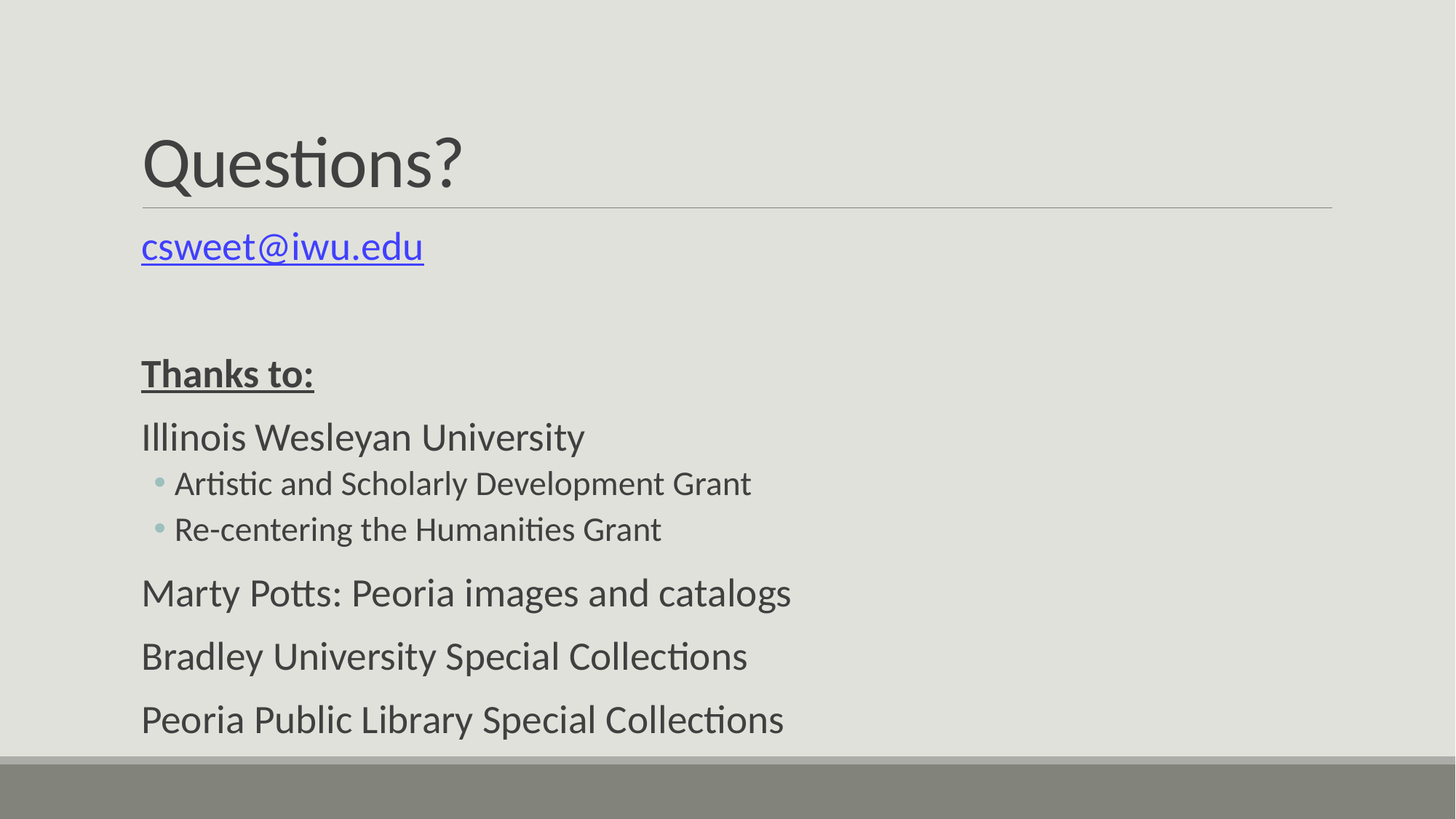

# Questions?
csweet@iwu.edu

Thanks to:
Illinois Wesleyan University
Artistic and Scholarly Development Grant
Re-centering the Humanities Grant
Marty Potts: Peoria images and catalogs
Bradley University Special Collections
Peoria Public Library Special Collections